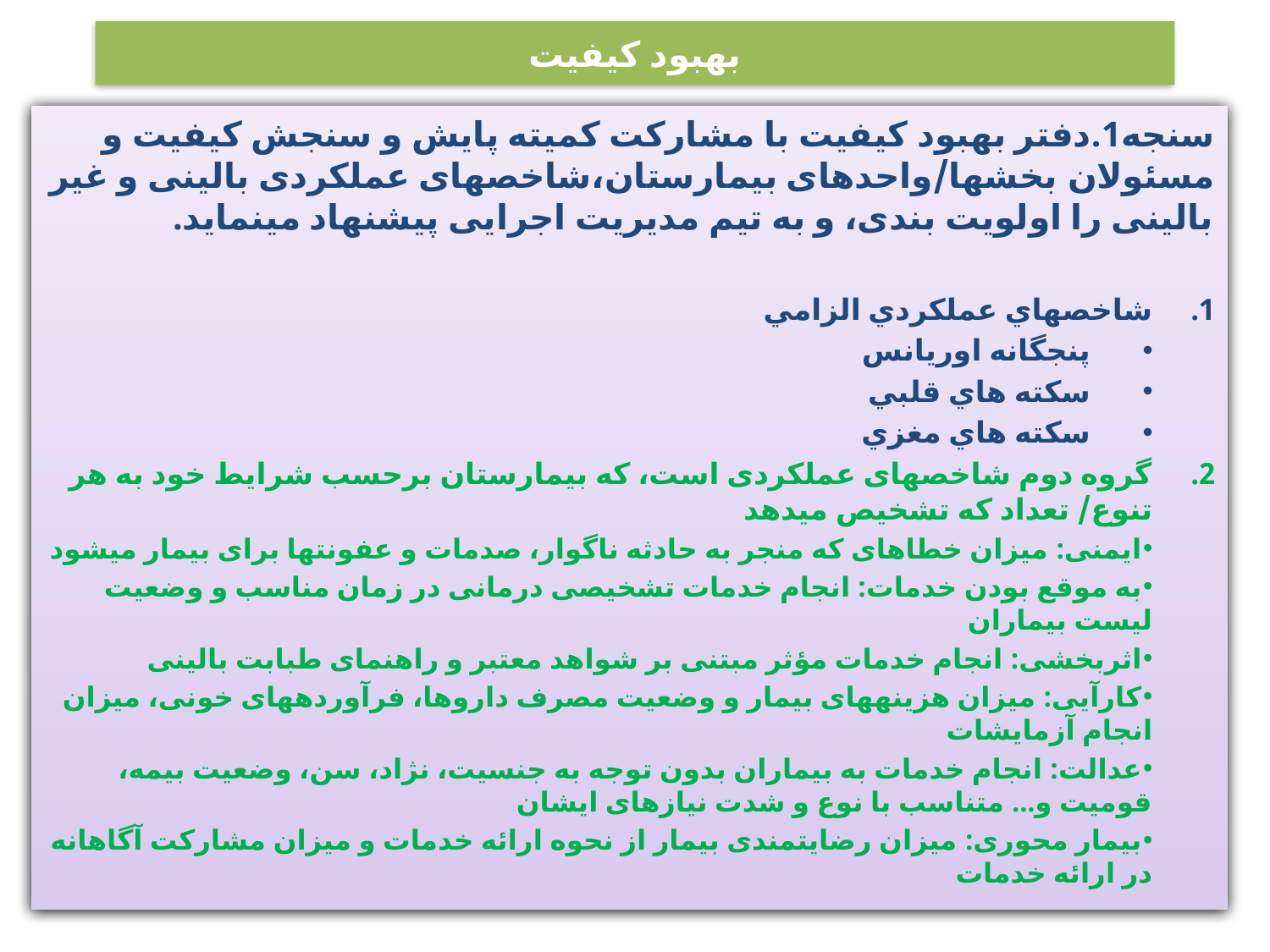

# بهبود کيفيت
سنجه1.دفتر بهبود کیفیت با مشارکت کمیته پایش و سنجش کیفیت و ‏مسئولان بخش‏ها/واحدهای بیمارستان،شاخص‏های عملکردی بالینی و غیر بالینی را اولویت بندی، و به تیم مدیریت اجرایی پیشنهاد می‏نماید.

شاخصهاي عملکردي الزامي
پنجگانه اوريانس
سکته هاي قلبي
سکته هاي مغزي
گروه دوم شاخص‏های عملکردی است، که بیمارستان برحسب شرایط خود به هر تنوع/ تعداد که تشخیص ‏می‏دهد
ایمنی: میزان خطاهای که منجر به حادثه ناگوار، صدمات و عفونت‏ها برای بیمار می‏شود
به موقع بودن خدمات: انجام خدمات تشخیصی درمانی در زمان مناسب و وضعیت لیست بیماران
اثربخشی: انجام خدمات مؤثر مبتنی بر شواهد معتبر و راهنمای طبابت بالینی
کارآیی: میزان هزینه‏های بیمار و وضعیت مصرف داروها، فرآورده‏های خونی، میزان انجام آزمایشات
عدالت: انجام خدمات به بیماران بدون توجه به جنسیت، نژاد، سن، وضعیت بیمه، قومیت و... متناسب با نوع و شدت نیازهای ایشان
بیمار محوری: میزان رضایتمندی بیمار از نحوه ارائه خدمات و میزان مشارکت آگاهانه در ارائه خدمات